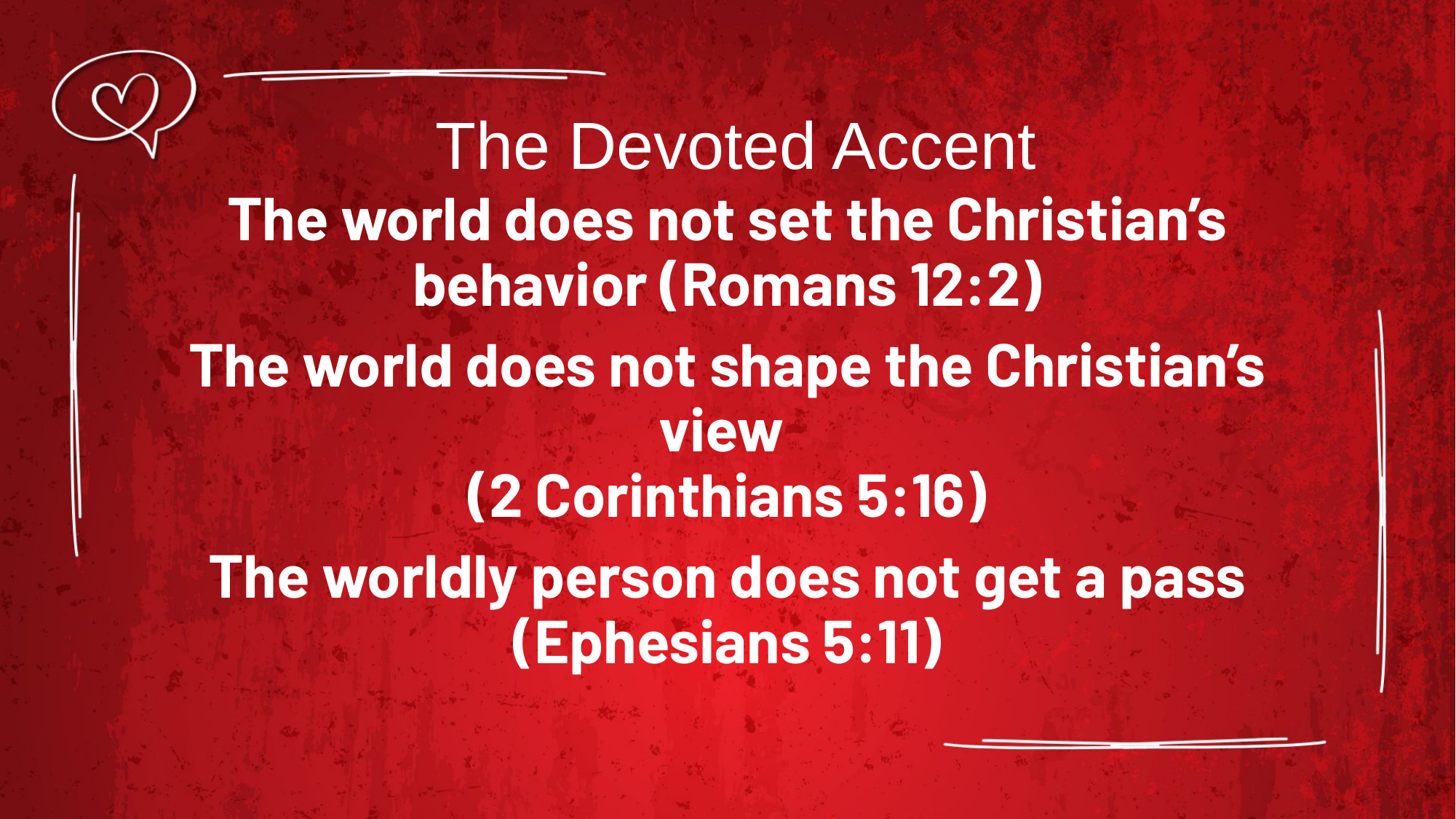

# The Devoted Accent
The world does not set the Christian’s behavior (Romans 12:2)
The world does not shape the Christian’s view
(2 Corinthians 5:16)
The worldly person does not get a pass (Ephesians 5:11)